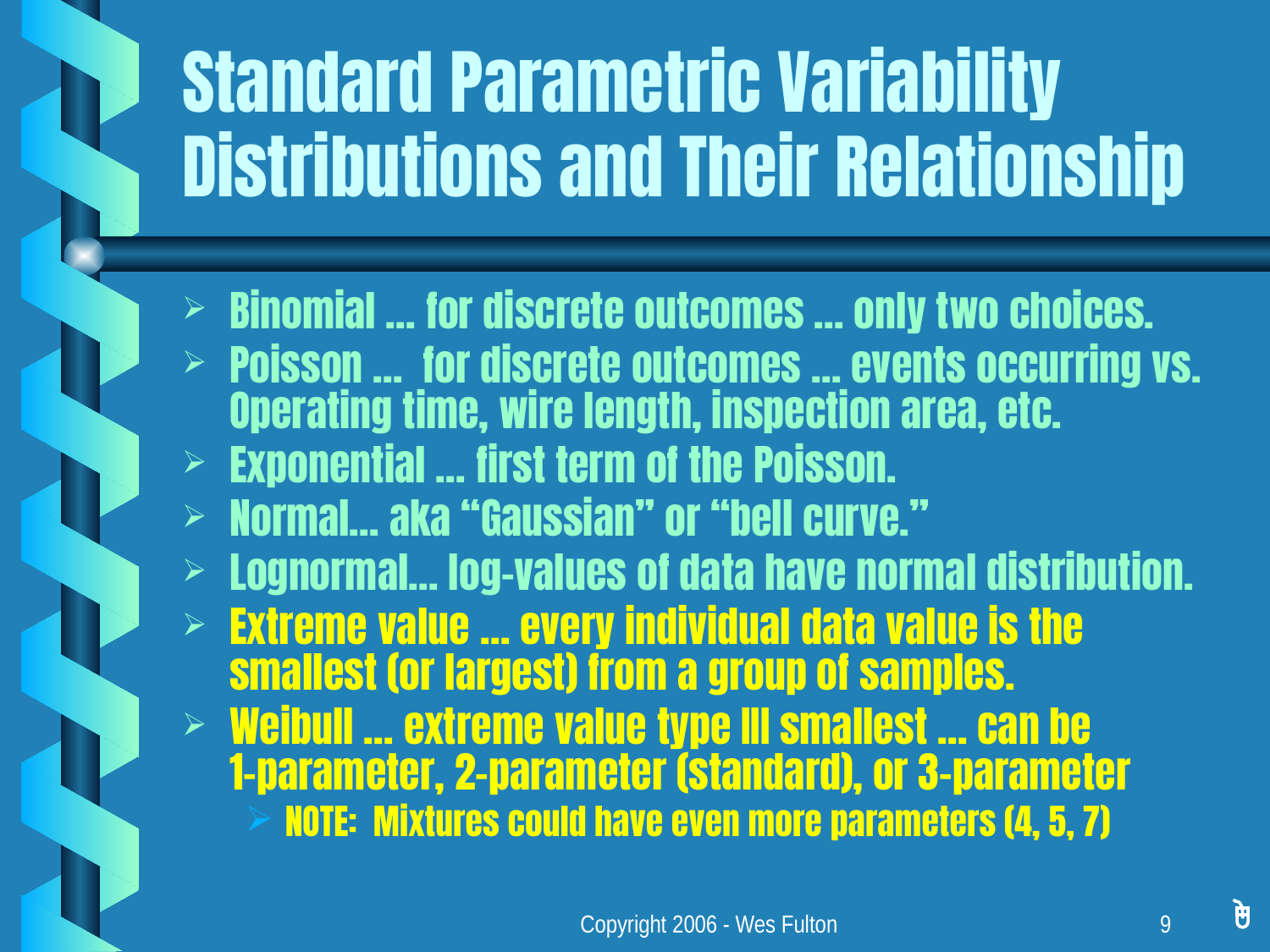

# Standard Parametric Variability Distributions and Their Relationship
Binomial … for discrete outcomes … only two choices.
Poisson …  for discrete outcomes … events occurring vs. Operating time, wire length, inspection area, etc.
Exponential … first term of the Poisson.
Normal… aka “Gaussian” or “bell curve.”
Lognormal… log-values of data have normal distribution.
Extreme value … every individual data value is the smallest (or largest) from a group of samples.
Weibull … extreme value type III smallest … can be
1-parameter, 2-parameter (standard), or 3-parameter
NOTE:  Mixtures could have even more parameters (4, 5, 7)
Copyright 2006 - Wes Fulton
9